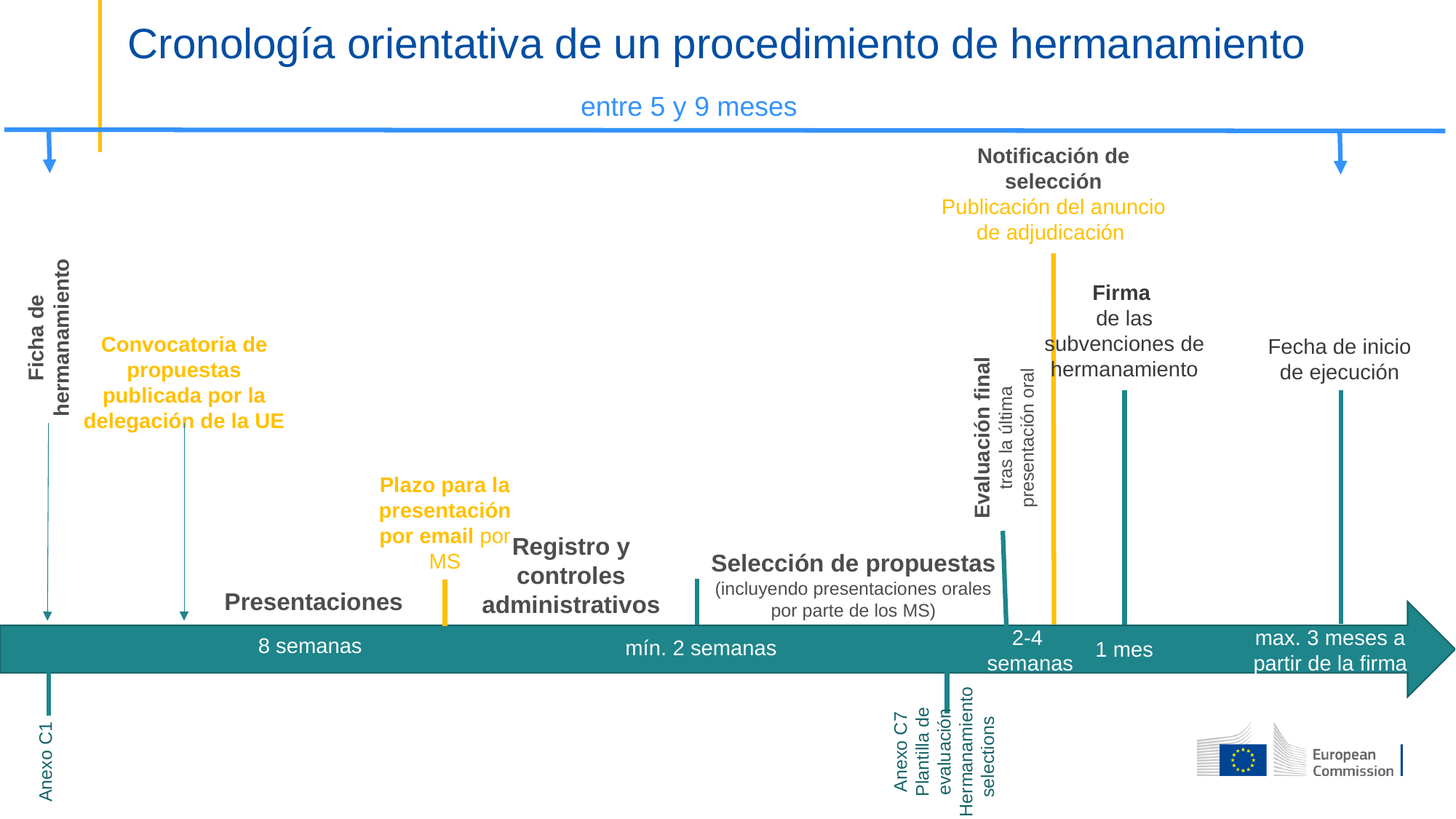

# Cronología orientativa de un procedimiento de hermanamiento
entre 5 y 9 meses
Notificación de selección
Publicación del anuncio de adjudicación
Firma
de las subvenciones de hermanamiento
Ficha de hermanamiento
Convocatoria de propuestas
publicada por la delegación de la UE
Fecha de inicio de ejecución
Evaluación final
tras la última presentación oral
Plazo para la presentación por email por MS
Registro y controles administrativos
Selección de propuestas
(incluyendo presentaciones orales por parte de los MS)
Presentaciones

2-4
semanas
max. 3 meses a partir de la firma
8 semanas
mín. 2 semanas
1 mes
Anexo C7
Plantilla de evaluación Hermanamiento selections
Anexo C1